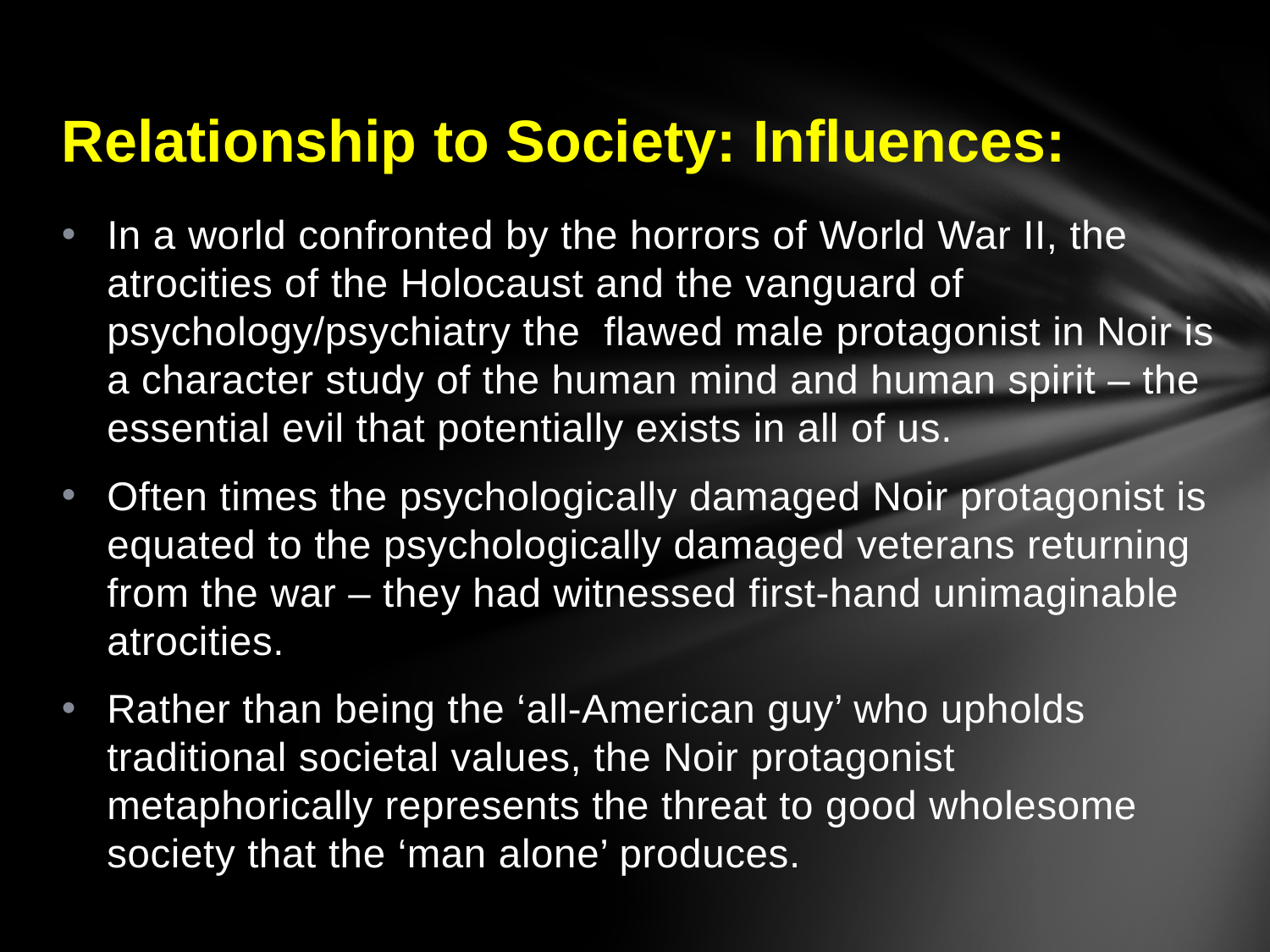

# Relationship to Society: Influences:
In a world confronted by the horrors of World War II, the atrocities of the Holocaust and the vanguard of psychology/psychiatry the  flawed male protagonist in Noir is a character study of the human mind and human spirit – the essential evil that potentially exists in all of us.
Often times the psychologically damaged Noir protagonist is equated to the psychologically damaged veterans returning from the war – they had witnessed first-hand unimaginable atrocities.
Rather than being the ‘all-American guy’ who upholds traditional societal values, the Noir protagonist metaphorically represents the threat to good wholesome society that the ‘man alone’ produces.